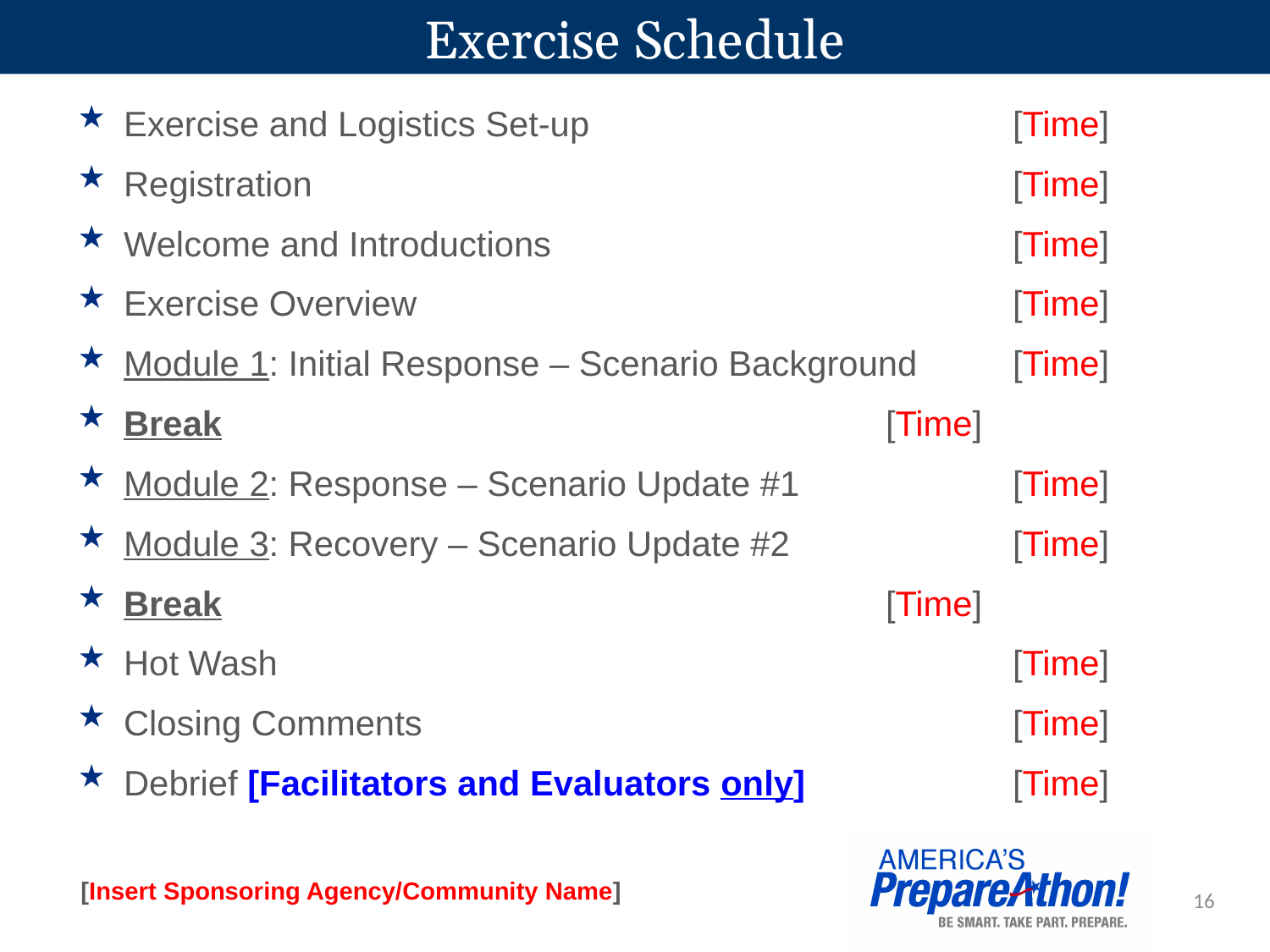

# Exercise Schedule
Exercise and Logistics Set-up				[Time]
Registration						[Time]
Welcome and Introductions				[Time]
Exercise Overview					[Time]
Module 1: Initial Response – Scenario Background 	[Time]
Break						[Time]
Module 2: Response – Scenario Update #1 		[Time]
Module 3: Recovery – Scenario Update #2  		[Time]
Break						[Time]
Hot Wash						[Time]
Closing Comments					[Time]
Debrief [Facilitators and Evaluators only]		[Time]

16